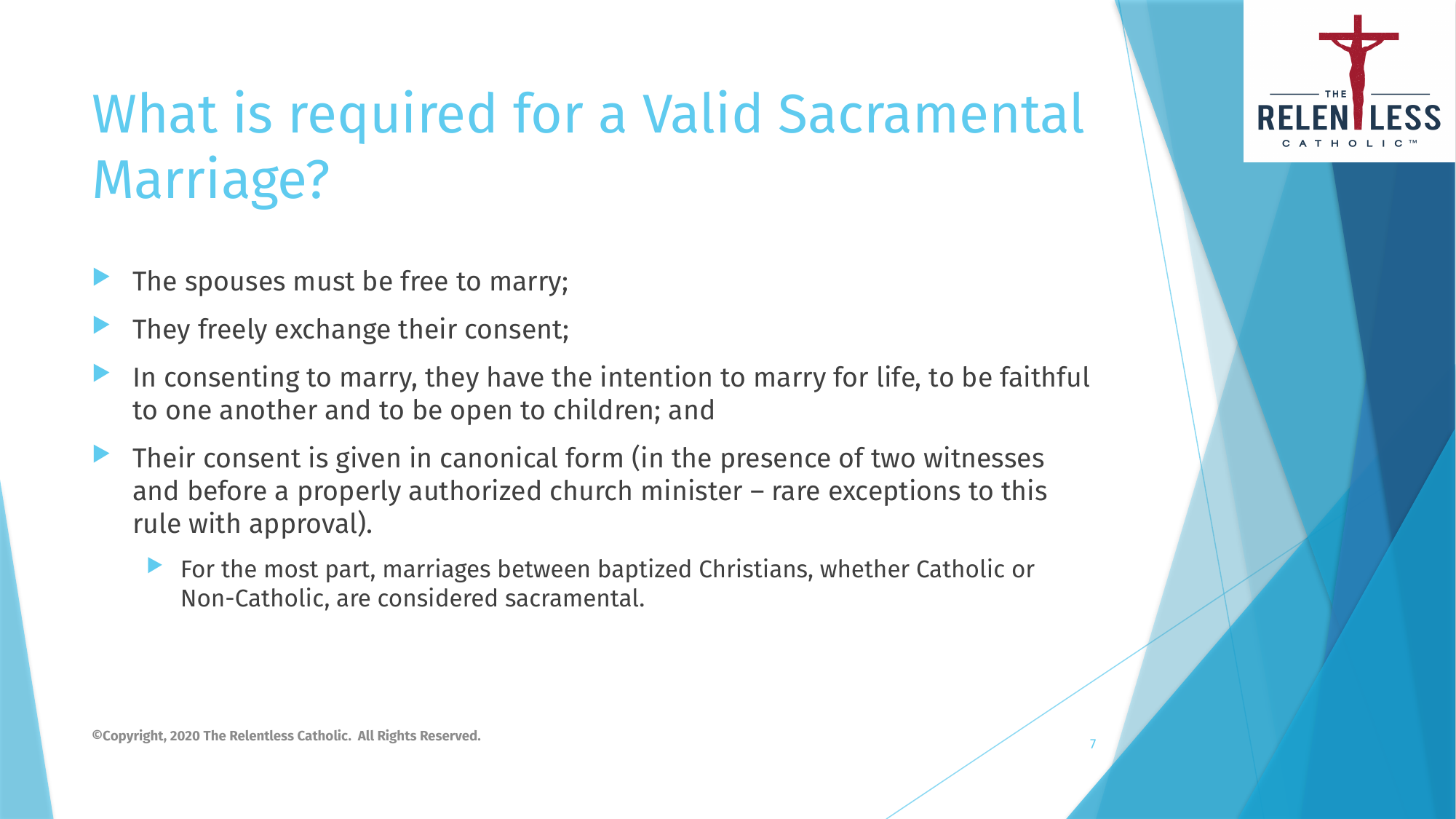

# What is required for a Valid Sacramental Marriage?
The spouses must be free to marry;
They freely exchange their consent;
In consenting to marry, they have the intention to marry for life, to be faithful to one another and to be open to children; and
Their consent is given in canonical form (in the presence of two witnesses and before a properly authorized church minister – rare exceptions to this rule with approval).
For the most part, marriages between baptized Christians, whether Catholic or Non-Catholic, are considered sacramental.
©Copyright, 2020 The Relentless Catholic.  All Rights Reserved.

7